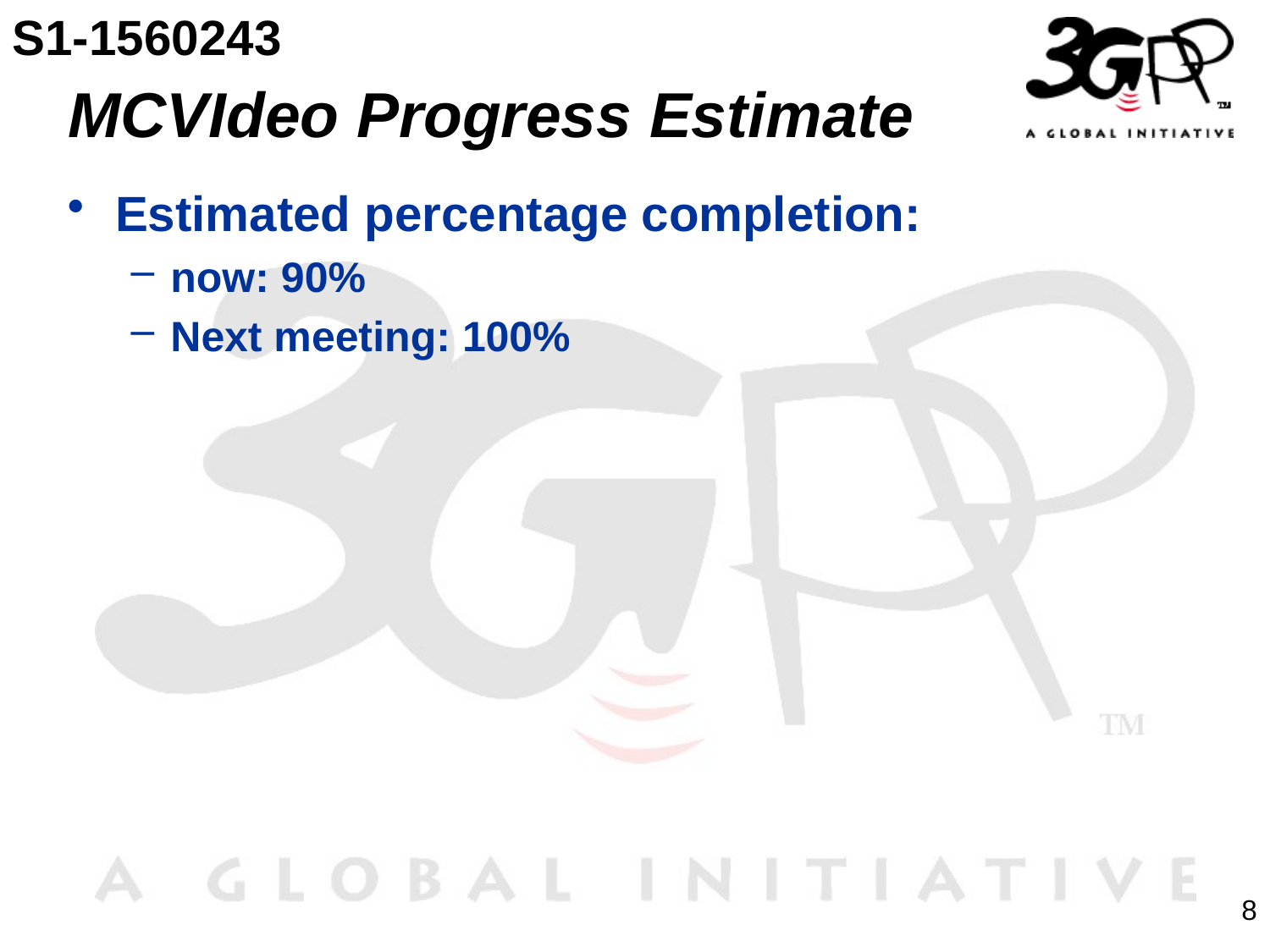

S1-1560243
# MCVIdeo Progress Estimate
Estimated percentage completion:
now: 90%
Next meeting: 100%
8